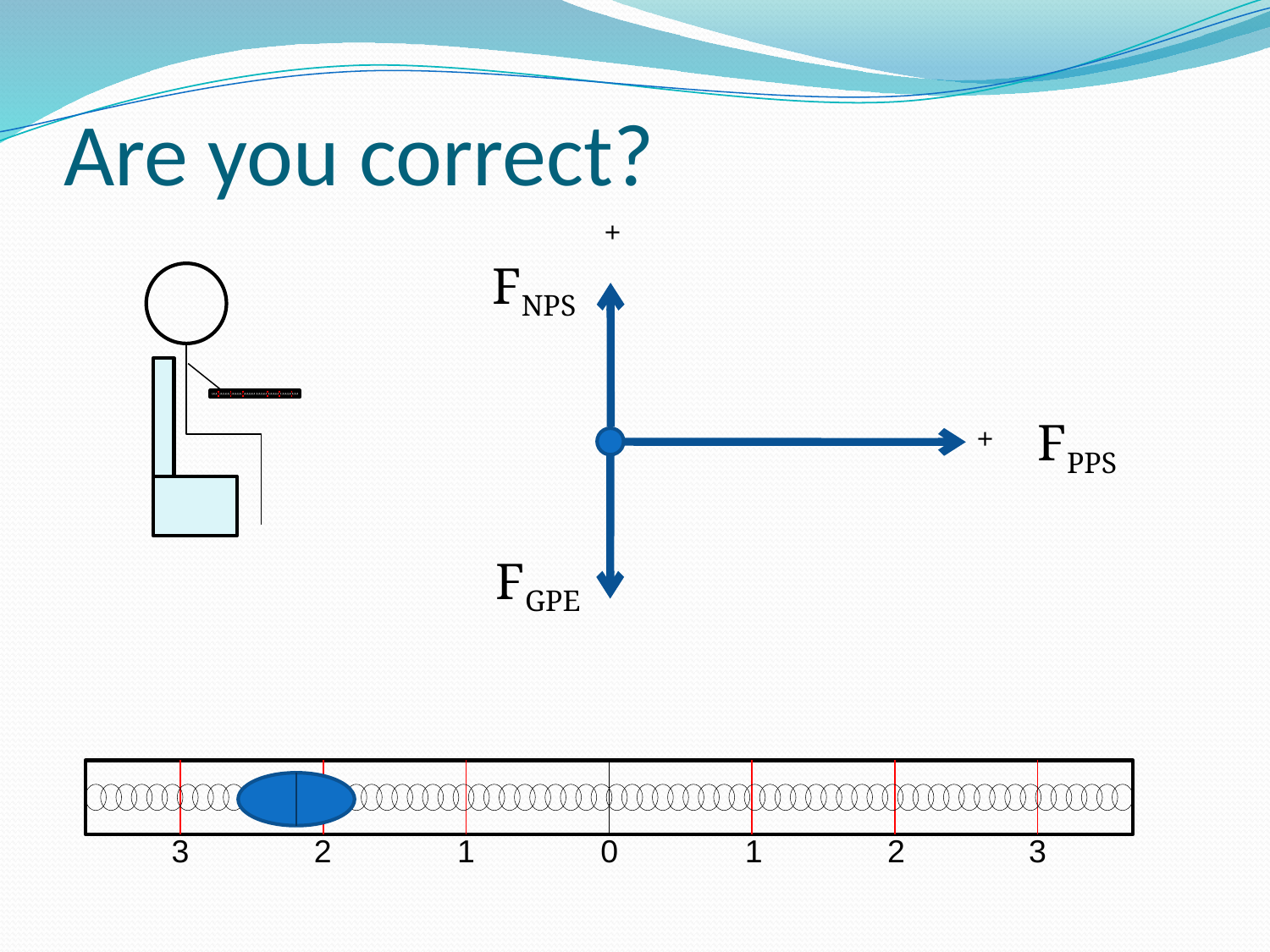

# Are you correct?
+
FNPS

FPPS
+

FGPE

3
2
1
0
1
2
3